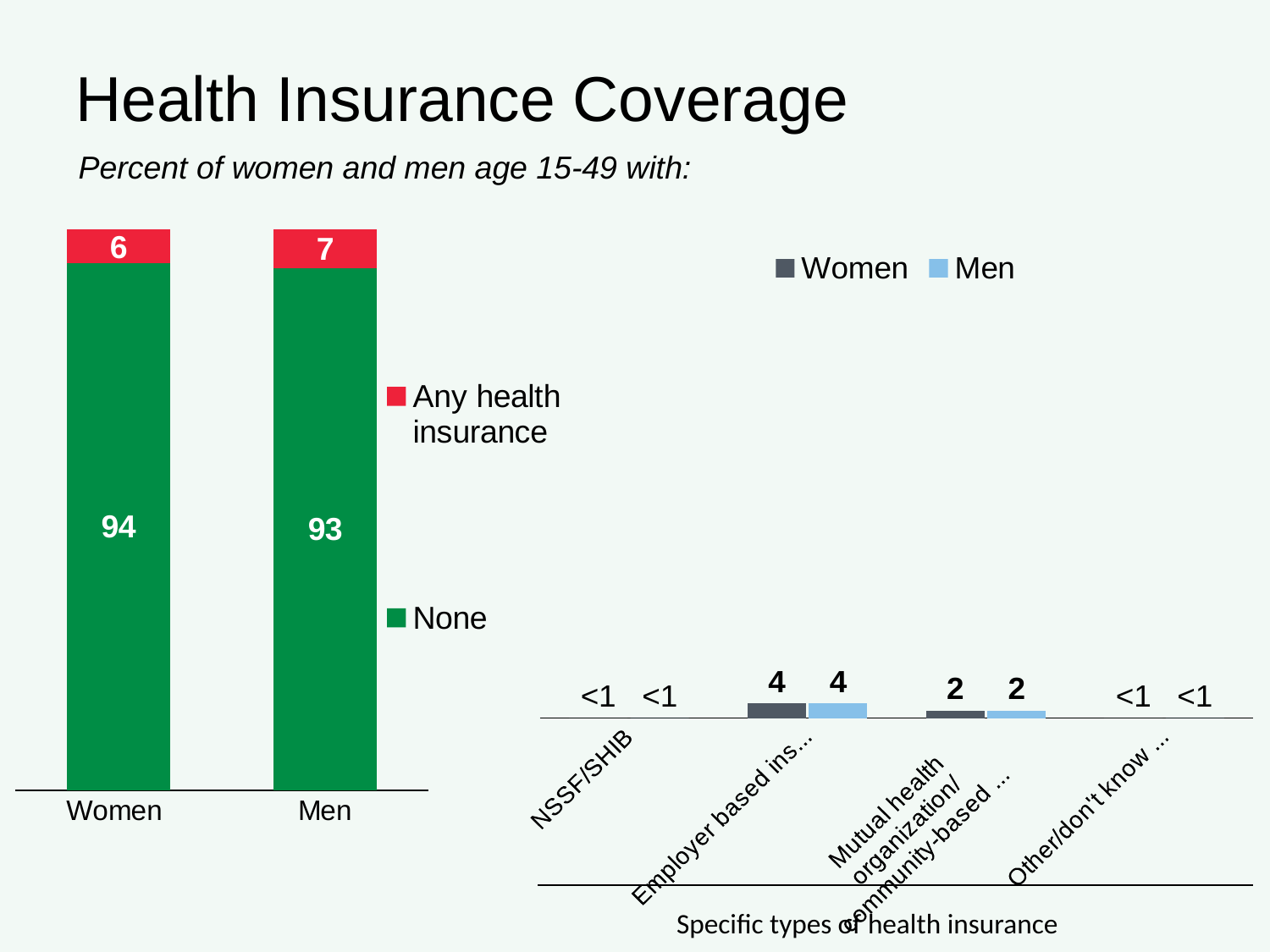

# Health Insurance Coverage
Percent of women and men age 15-49 with:

### Chart

| Category | None | Any health insurance |
|---|---|---|
| Women  | 94.0 | 6.0 |
| Men | 93.0 | 7.0 |

### Chart

| Category | Women | Men |
|---|---|---|
| NSSF/SHIB | 0.0 | 0.0 |
| Employer based insurance | 4.0 | 4.0 |
| Mutual health
 organization/
community-based
insurance | 2.0 | 2.0 |
| Other/don't know type | 0.0 | 0.0 |
Specific types of health insurance